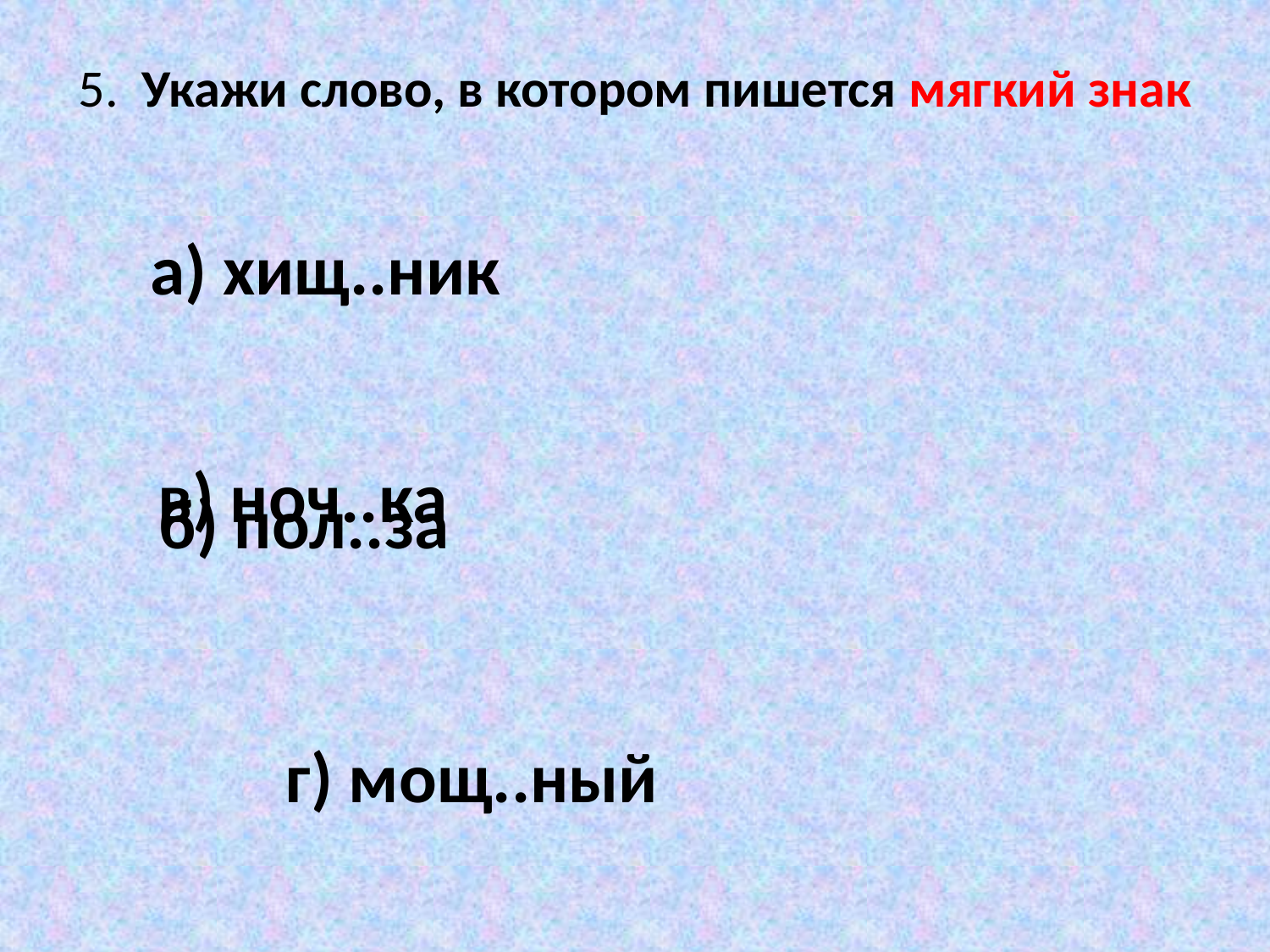

# 5.  Укажи слово, в котором пишется мягкий знак
 а) хищ..ник
 б) пол..за
                                                       г) мощ..ный
в) ноч..ка